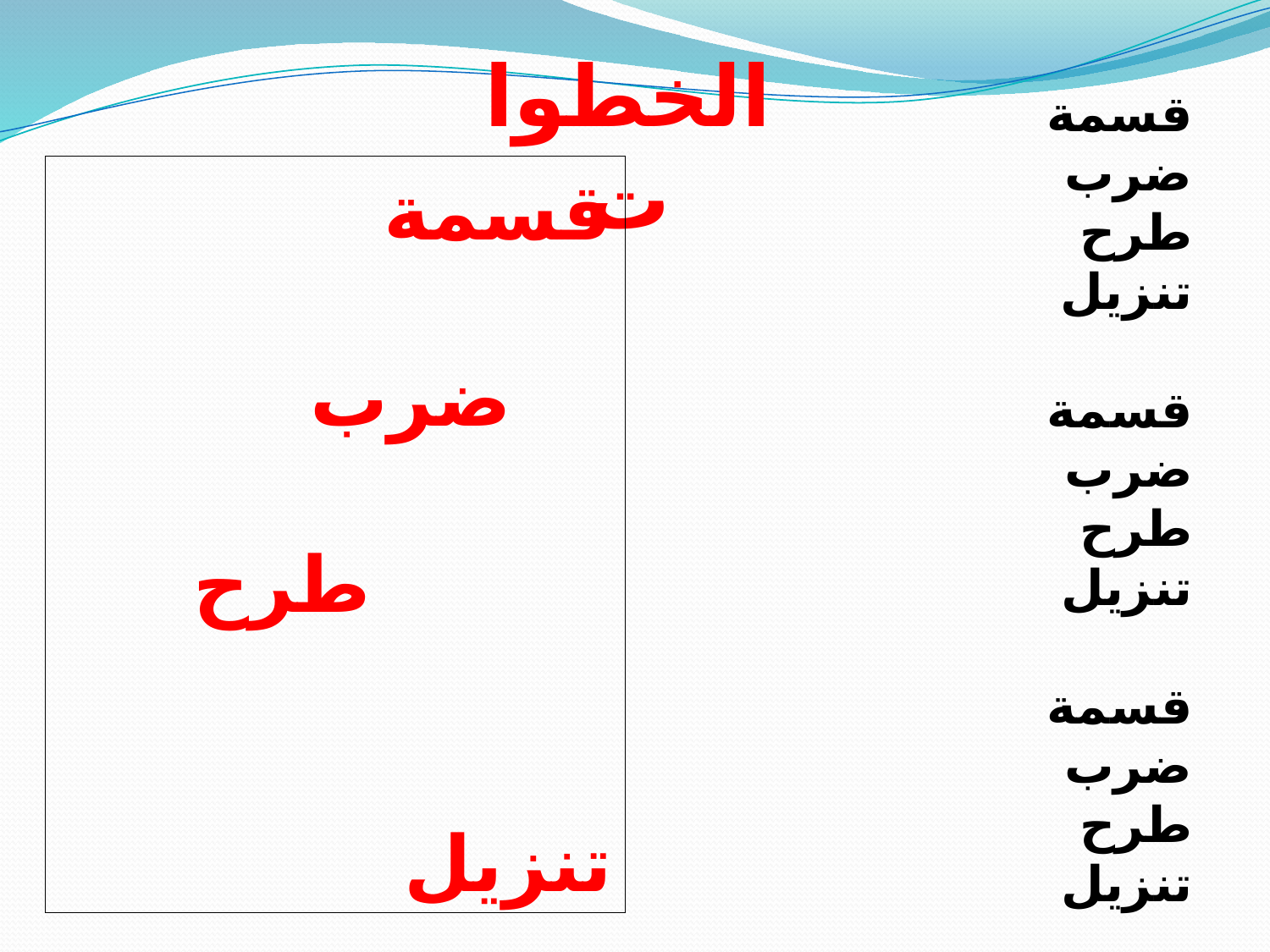

الخطوات
قسمة
ضرب
طرح
تنزيل

قسمة
ضرب
طرح
تنزيل

قسمة
ضرب
طرح
تنزيل
قسمة

     ضرب

            طرح

                   تنزيل